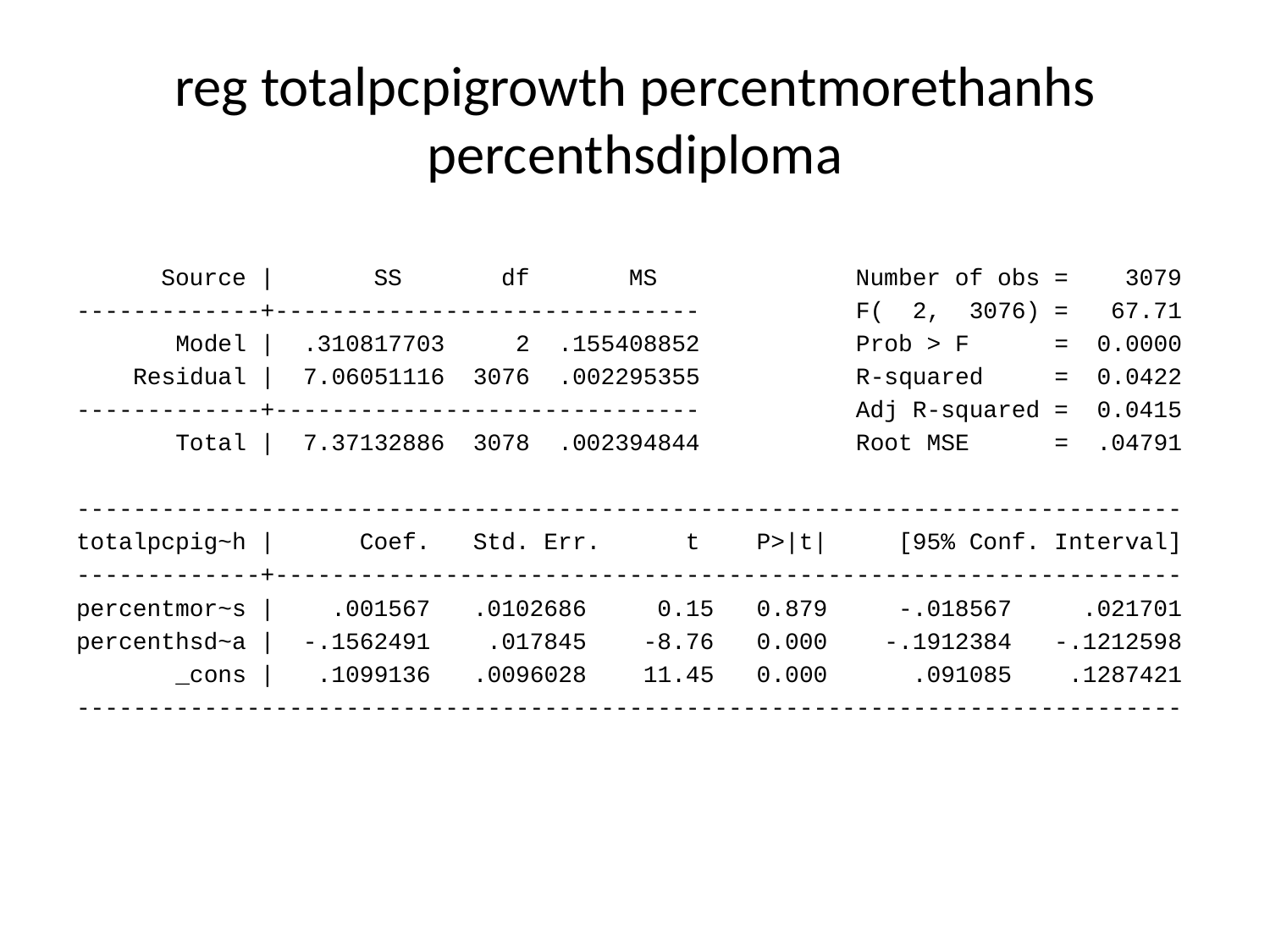

# reg totalpcpigrowth percentmorethanhs percenthsdiploma

      Source |       SS       df       MS              Number of obs =    3079
-------------+------------------------------           F(  2,  3076) =   67.71
       Model |  .310817703     2  .155408852           Prob > F      =  0.0000
    Residual |  7.06051116  3076  .002295355           R-squared     =  0.0422
-------------+------------------------------           Adj R-squared =  0.0415
       Total |  7.37132886  3078  .002394844           Root MSE      =  .04791

------------------------------------------------------------------------------
totalpcpig~h |      Coef.   Std. Err.      t    P>|t|     [95% Conf. Interval]
-------------+----------------------------------------------------------------
percentmor~s |    .001567   .0102686     0.15   0.879     -.018567     .021701
percenthsd~a |  -.1562491    .017845    -8.76   0.000    -.1912384   -.1212598
       _cons |   .1099136   .0096028    11.45   0.000      .091085    .1287421
------------------------------------------------------------------------------